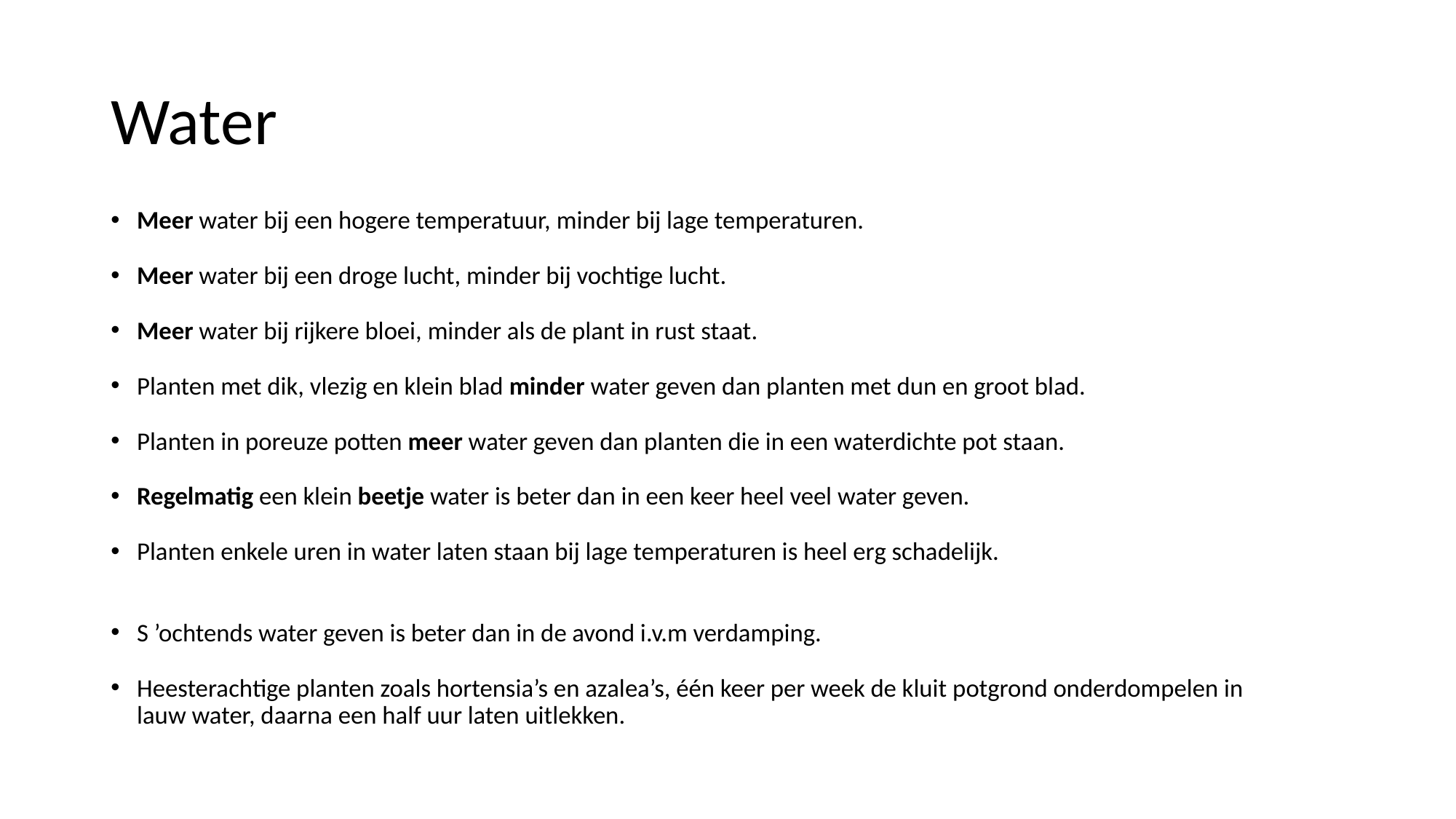

# Water
Meer water bij een hogere temperatuur, minder bij lage temperaturen.

Meer water bij een droge lucht, minder bij vochtige lucht.

Meer water bij rijkere bloei, minder als de plant in rust staat.

Planten met dik, vlezig en klein blad minder water geven dan planten met dun en groot blad.

Planten in poreuze potten meer water geven dan planten die in een waterdichte pot staan.

Regelmatig een klein beetje water is beter dan in een keer heel veel water geven.

Planten enkele uren in water laten staan bij lage temperaturen is heel erg schadelijk.

S ’ochtends water geven is beter dan in de avond i.v.m verdamping.

Heesterachtige planten zoals hortensia’s en azalea’s, één keer per week de kluit potgrond onderdompelen in lauw water, daarna een half uur laten uitlekken.